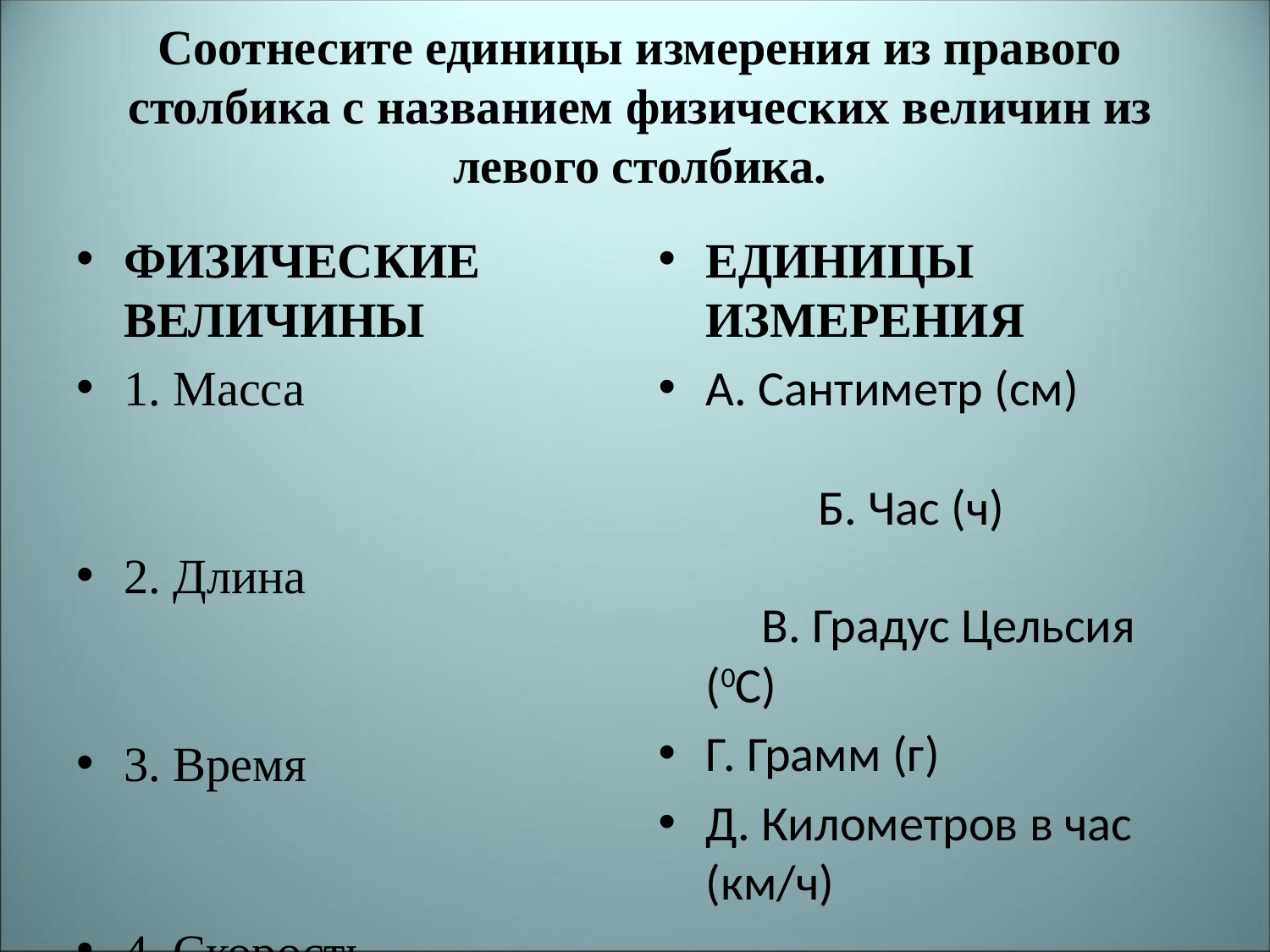

# Соотнесите единицы измерения из правого столбика с названием физических величин из левого столбика.
ФИЗИЧЕСКИЕ ВЕЛИЧИНЫ
1. Масса
2. Длина
3. Время
4. Скорость
5. Температура
ЕДИНИЦЫ ИЗМЕРЕНИЯ
А. Сантиметр (см)                                                                 Б. Час (ч)                                                                  В. Градус Цельсия (0С)
Г. Грамм (г)
Д. Километров в час (км/ч)